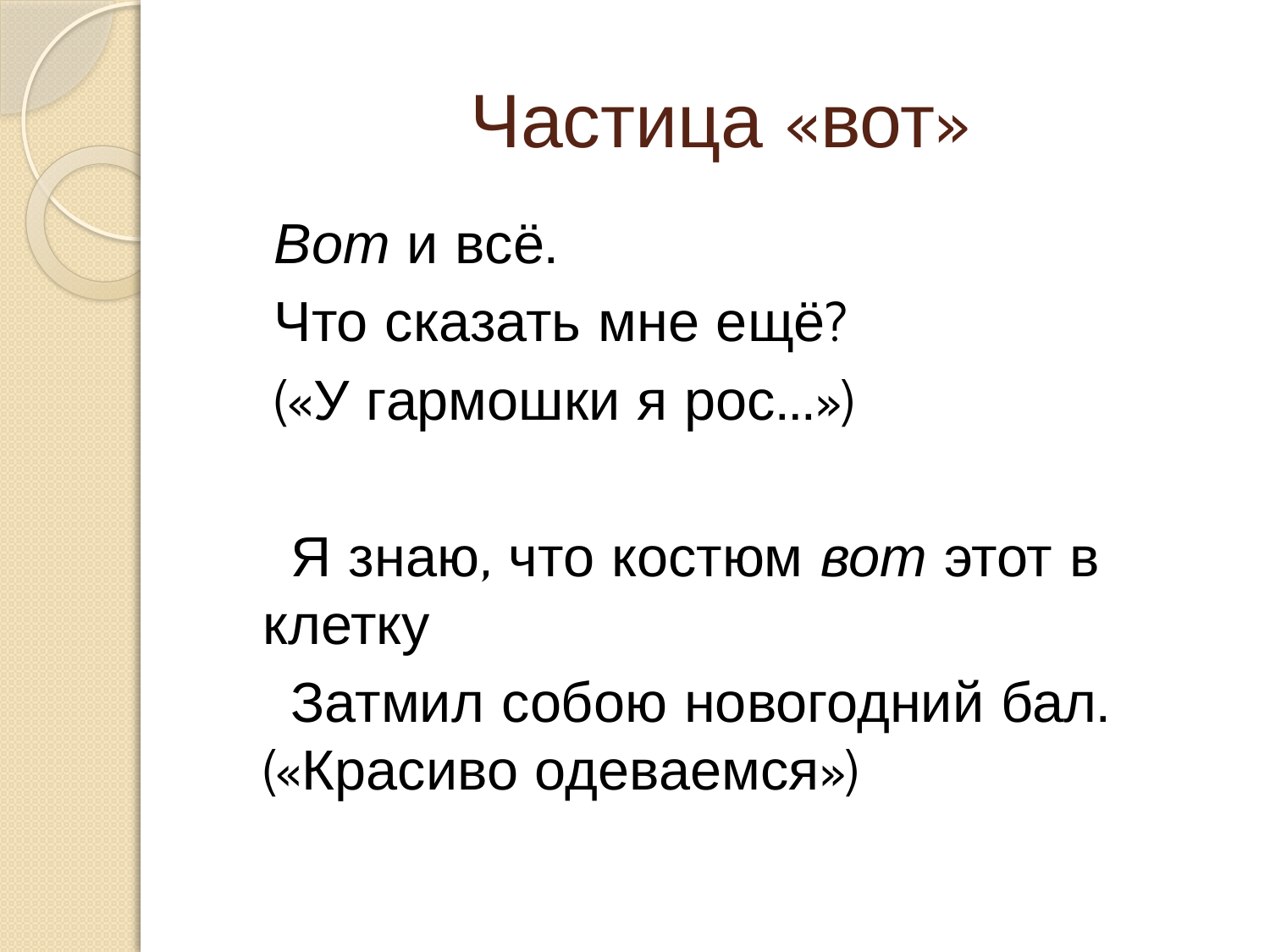

# Частица «вот»
   Вот и всё.
   Что сказать мне ещё?
   («У гармошки я рос…»)

    Я знаю, что костюм вот этот в клетку
    Затмил собою новогодний бал.  («Красиво одеваемся»)